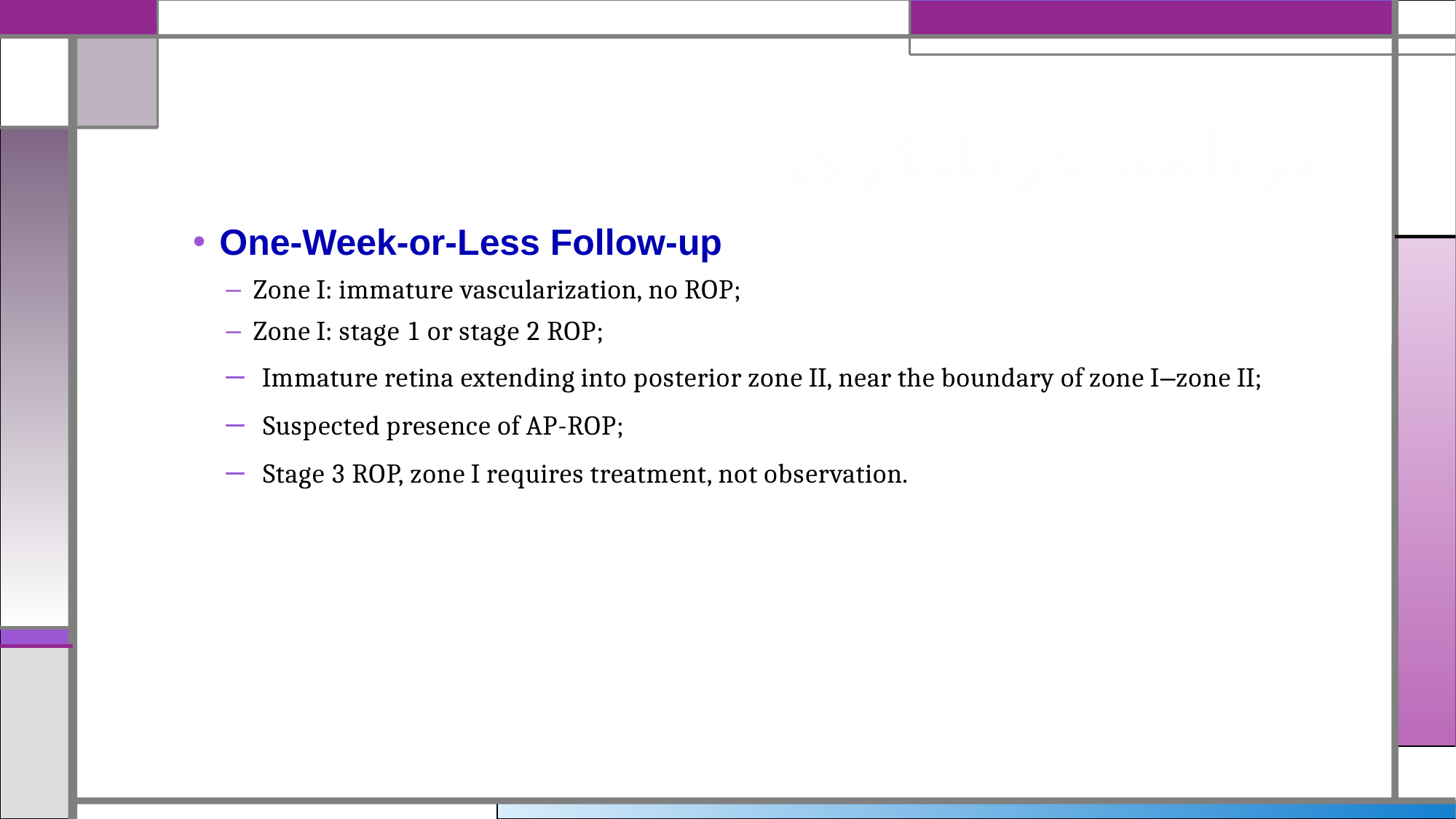

# برنامه غربالگری
One-Week-or-Less Follow-up
Zone I: immature vascularization, no ROP;
Zone I: stage 1 or stage 2 ROP;
 Immature retina extending into posterior zone II, near the boundary of zone I–zone II;
 Suspected presence of AP-ROP;
 Stage 3 ROP, zone I requires treatment, not observation.